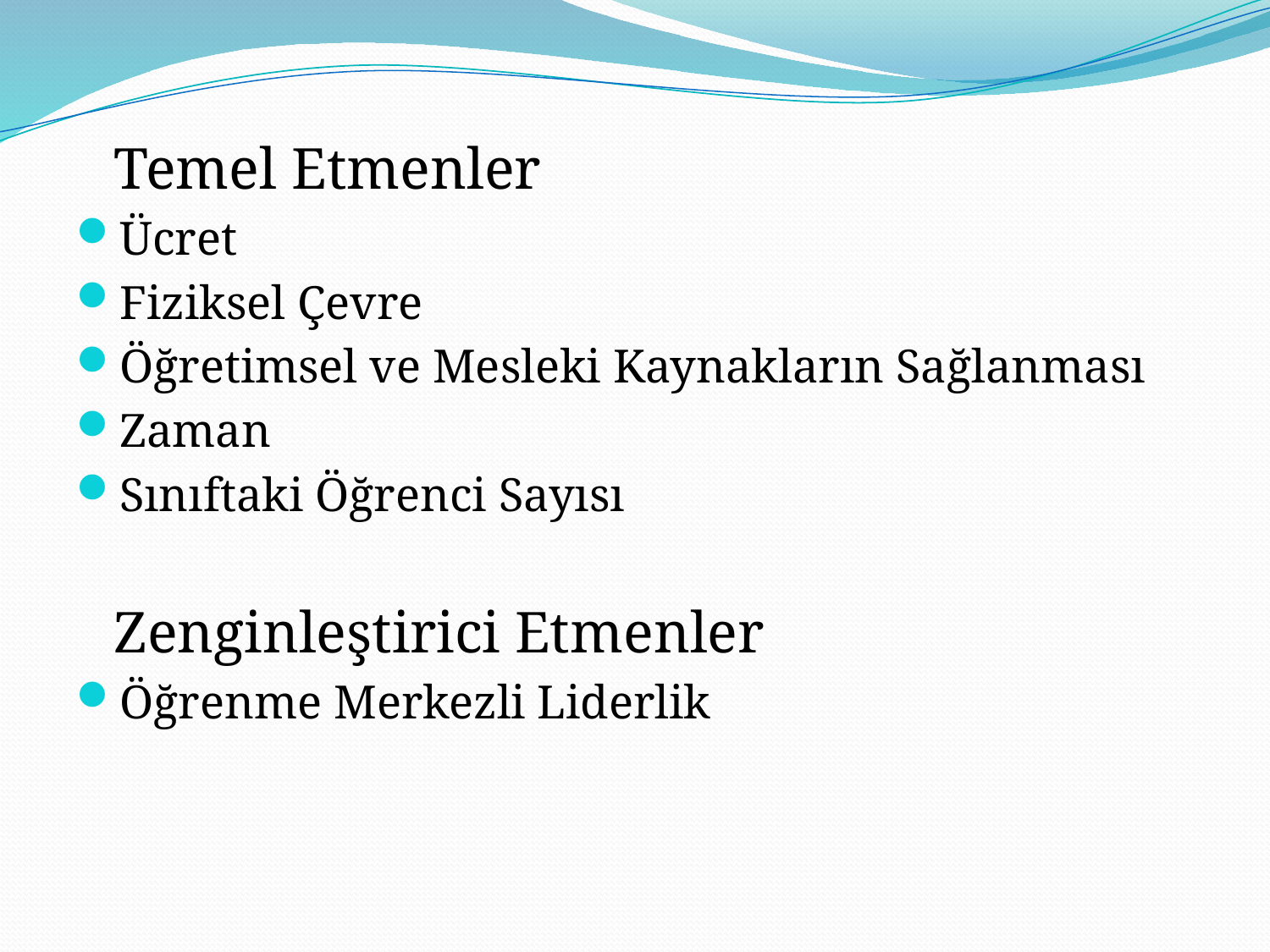

Temel Etmenler
Ücret
Fiziksel Çevre
Öğretimsel ve Mesleki Kaynakların Sağlanması
Zaman
Sınıftaki Öğrenci Sayısı

	Zenginleştirici Etmenler
Öğrenme Merkezli Liderlik